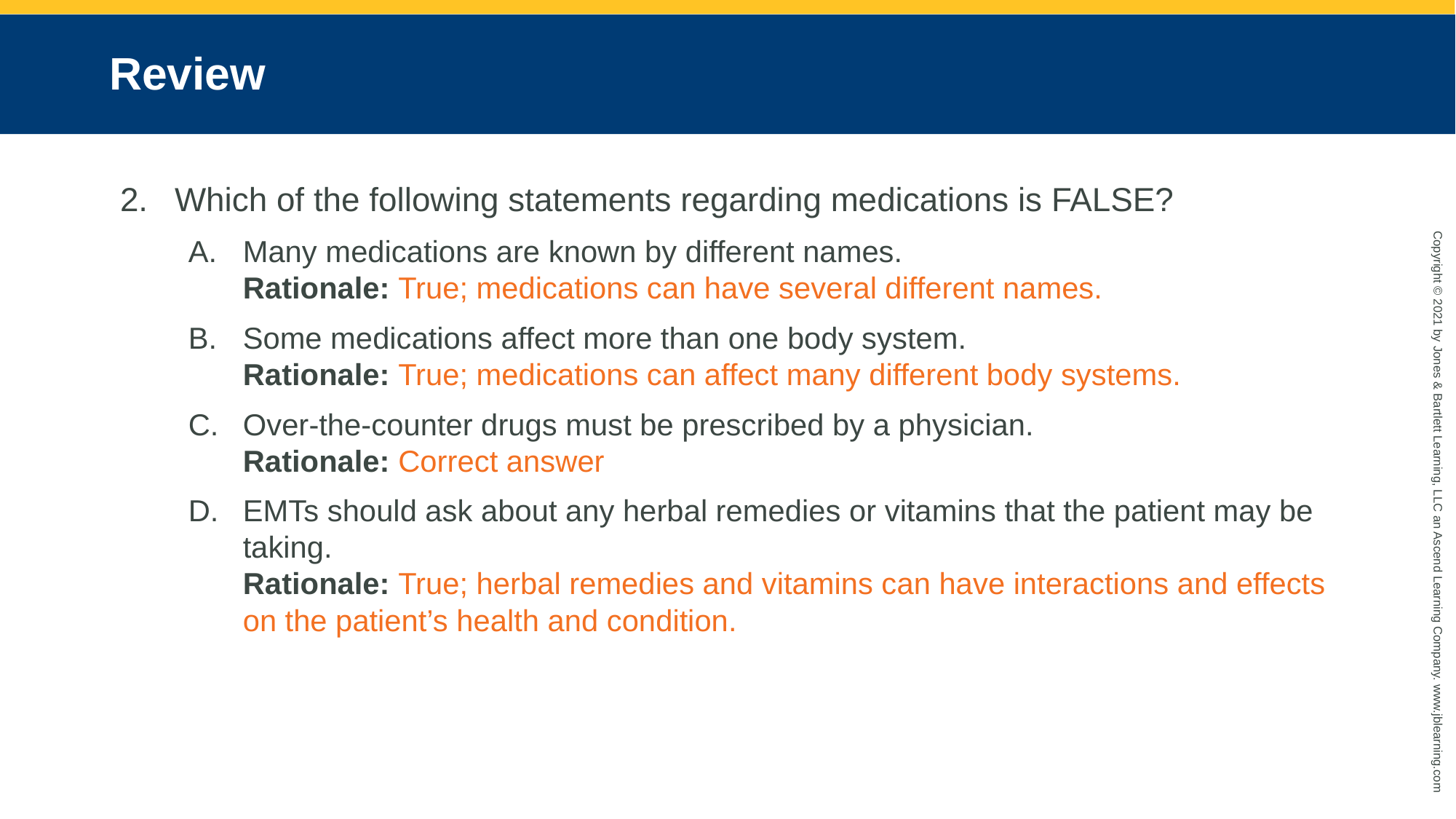

# Review
Which of the following statements regarding medications is FALSE?
Many medications are known by different names.
Rationale: True; medications can have several different names.
Some medications affect more than one body system.
Rationale: True; medications can affect many different body systems.
Over-the-counter drugs must be prescribed by a physician.
Rationale: Correct answer
EMTs should ask about any herbal remedies or vitamins that the patient may be taking.
Rationale: True; herbal remedies and vitamins can have interactions and effects on the patient’s health and condition.